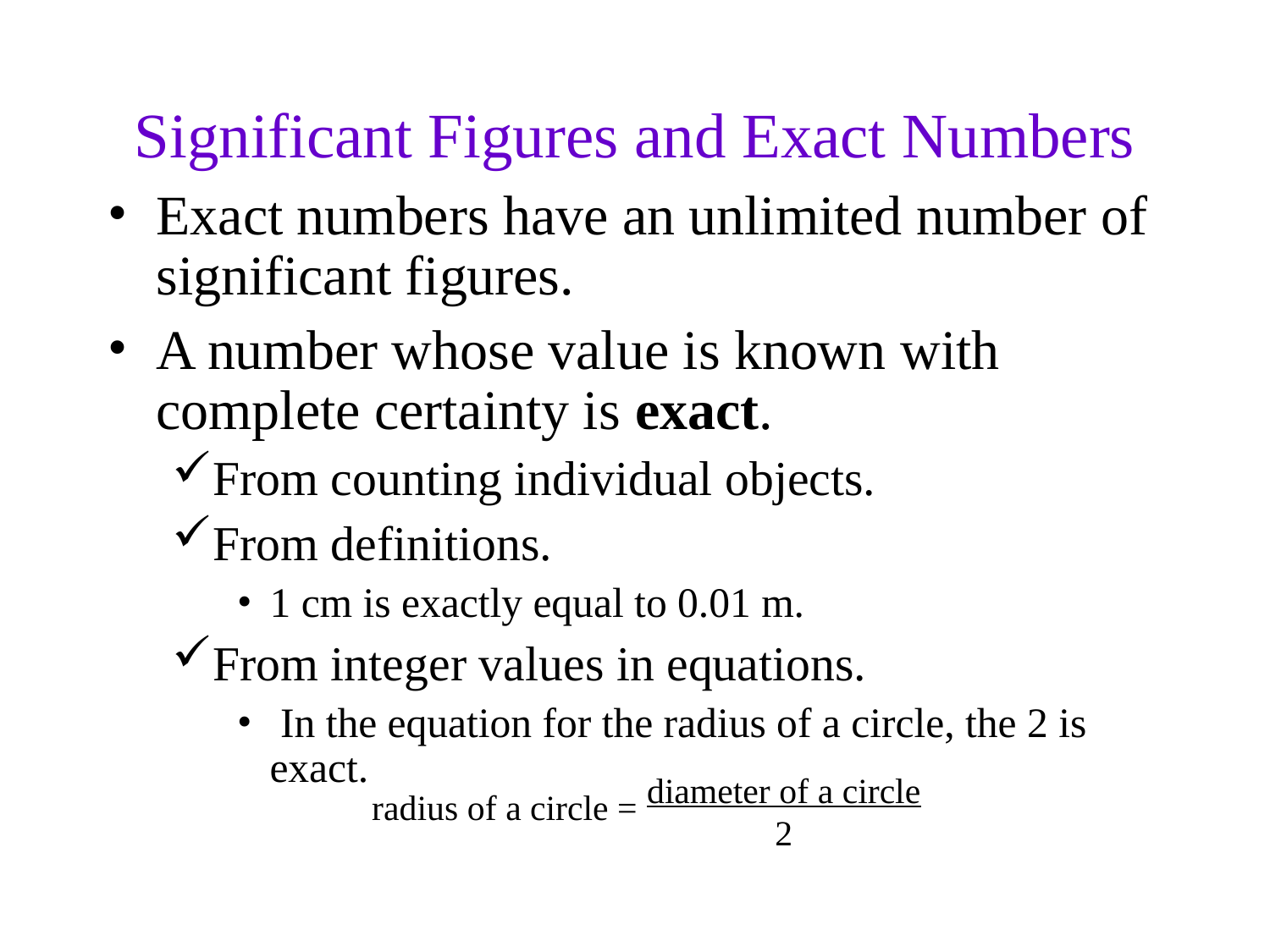

Significant Figures and Exact Numbers
Exact numbers have an unlimited number of significant figures.
A number whose value is known with complete certainty is exact.
From counting individual objects.
From definitions.
1 cm is exactly equal to 0.01 m.
From integer values in equations.
 In the equation for the radius of a circle, the 2 is exact.

diameter of a circle
2
radius of a circle =